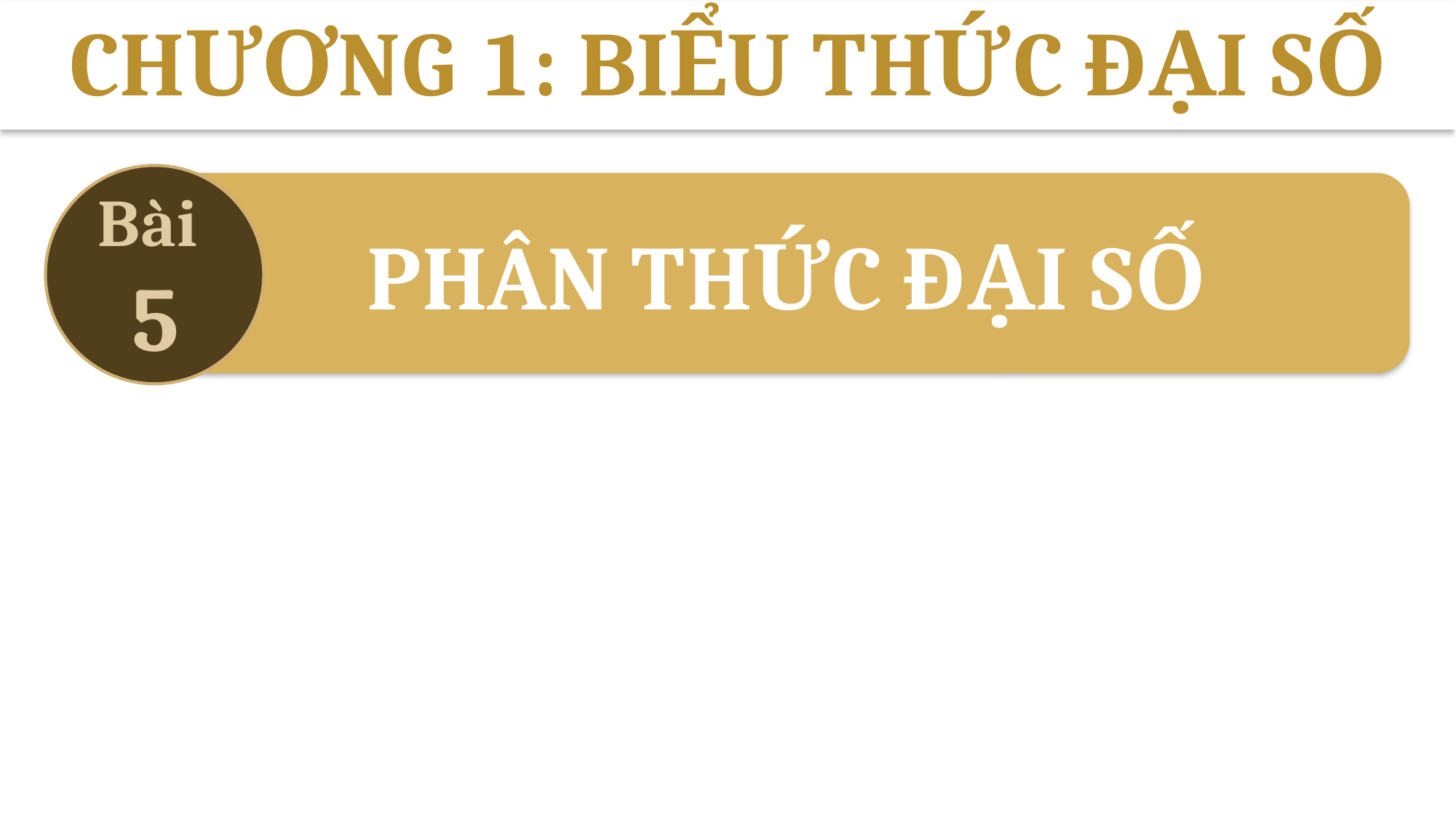

CHƯƠNG 1: BIỂU THỨC ĐẠI SỐ

Bài
5
PHÂN THỨC ĐẠI SỐ